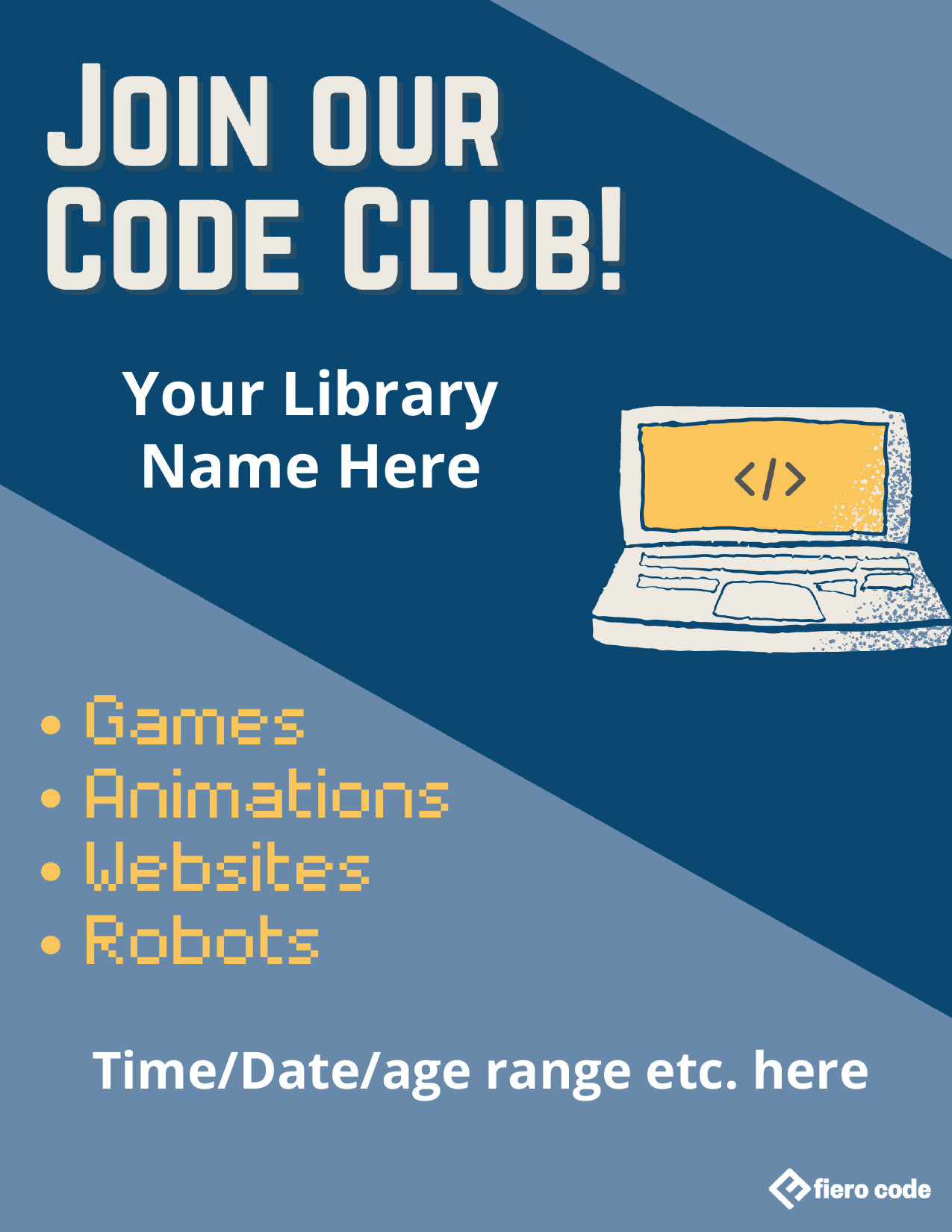

# Your Library Name Here
Time/Date/age range etc. here